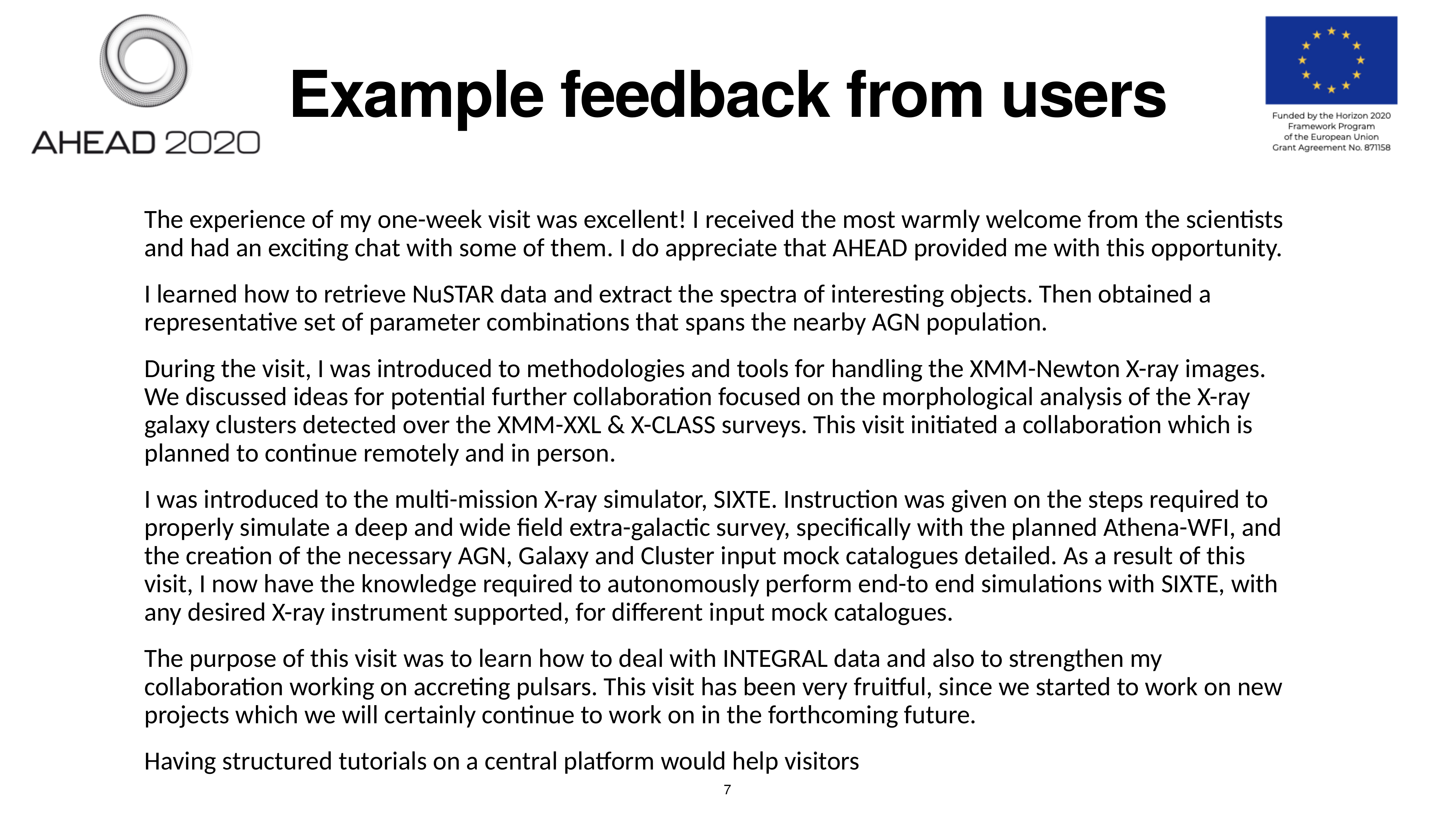

# Example feedback from users
The experience of my one-week visit was excellent! I received the most warmly welcome from the scientists and had an exciting chat with some of them. I do appreciate that AHEAD provided me with this opportunity.
I learned how to retrieve NuSTAR data and extract the spectra of interesting objects. Then obtained a representative set of parameter combinations that spans the nearby AGN population.
During the visit, I was introduced to methodologies and tools for handling the XMM-Newton X-ray images. We discussed ideas for potential further collaboration focused on the morphological analysis of the X-ray galaxy clusters detected over the XMM-XXL & X-CLASS surveys. This visit initiated a collaboration which is planned to continue remotely and in person.
I was introduced to the multi-mission X-ray simulator, SIXTE. Instruction was given on the steps required to properly simulate a deep and wide field extra-galactic survey, specifically with the planned Athena-WFI, and the creation of the necessary AGN, Galaxy and Cluster input mock catalogues detailed. As a result of this visit, I now have the knowledge required to autonomously perform end-to end simulations with SIXTE, with any desired X-ray instrument supported, for different input mock catalogues.
The purpose of this visit was to learn how to deal with INTEGRAL data and also to strengthen my collaboration working on accreting pulsars. This visit has been very fruitful, since we started to work on new projects which we will certainly continue to work on in the forthcoming future.
Having structured tutorials on a central platform would help visitors
7